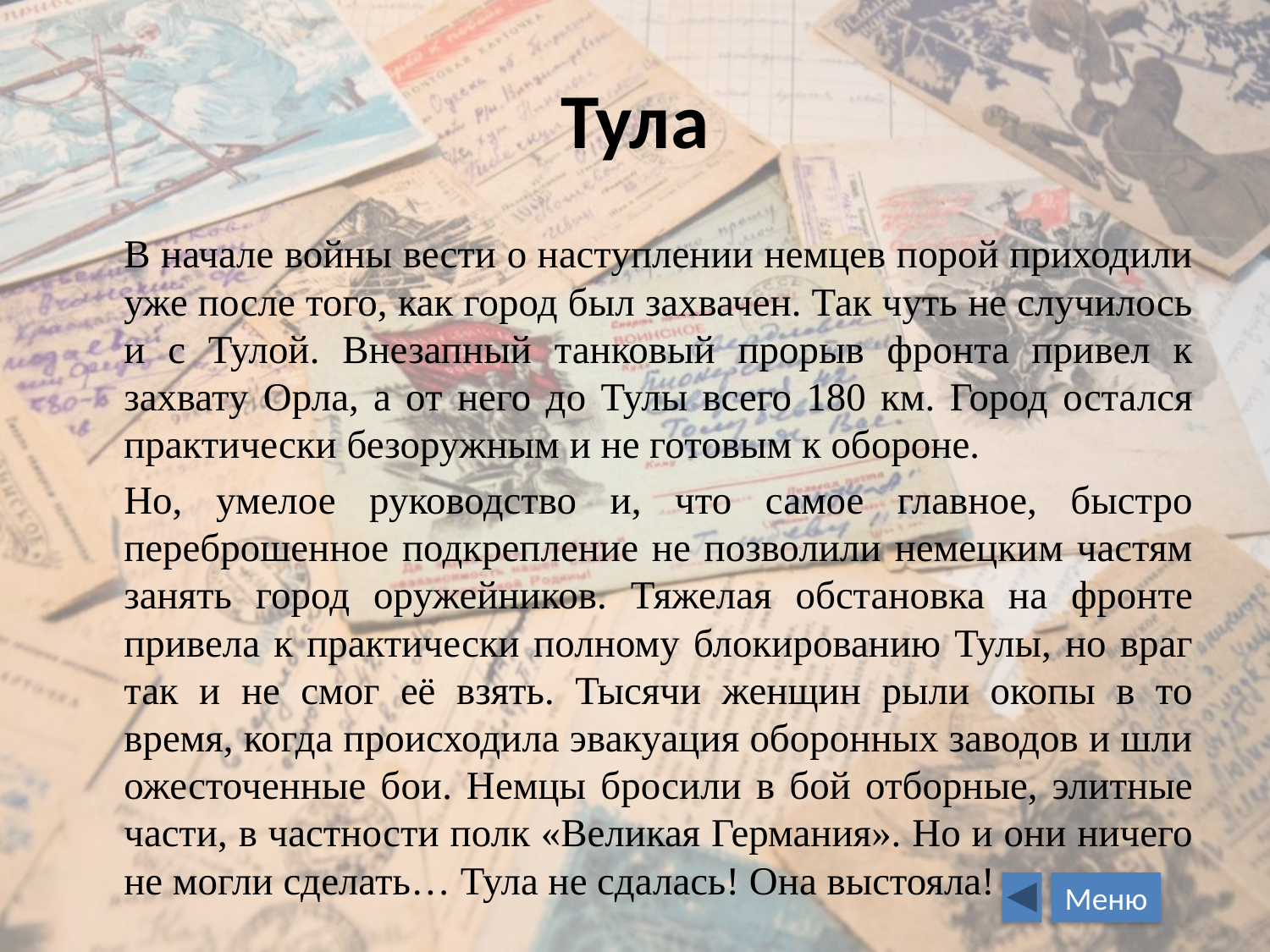

# Тула
	В начале войны вести о наступлении немцев порой приходили уже после того, как город был захвачен. Так чуть не случилось и с Тулой. Внезапный танковый прорыв фронта привел к захвату Орла, а от него до Тулы всего 180 км. Город остался практически безоружным и не готовым к обороне.
	Но, умелое руководство и, что самое главное, быстро переброшенное подкрепление не позволили немецким частям занять город оружейников. Тяжелая обстановка на фронте привела к практически полному блокированию Тулы, но враг так и не смог её взять. Тысячи женщин рыли окопы в то время, когда происходила эвакуация оборонных заводов и шли ожесточенные бои. Немцы бросили в бой отборные, элитные части, в частности полк «Великая Германия». Но и они ничего не могли сделать… Тула не сдалась! Она выстояла!

Меню